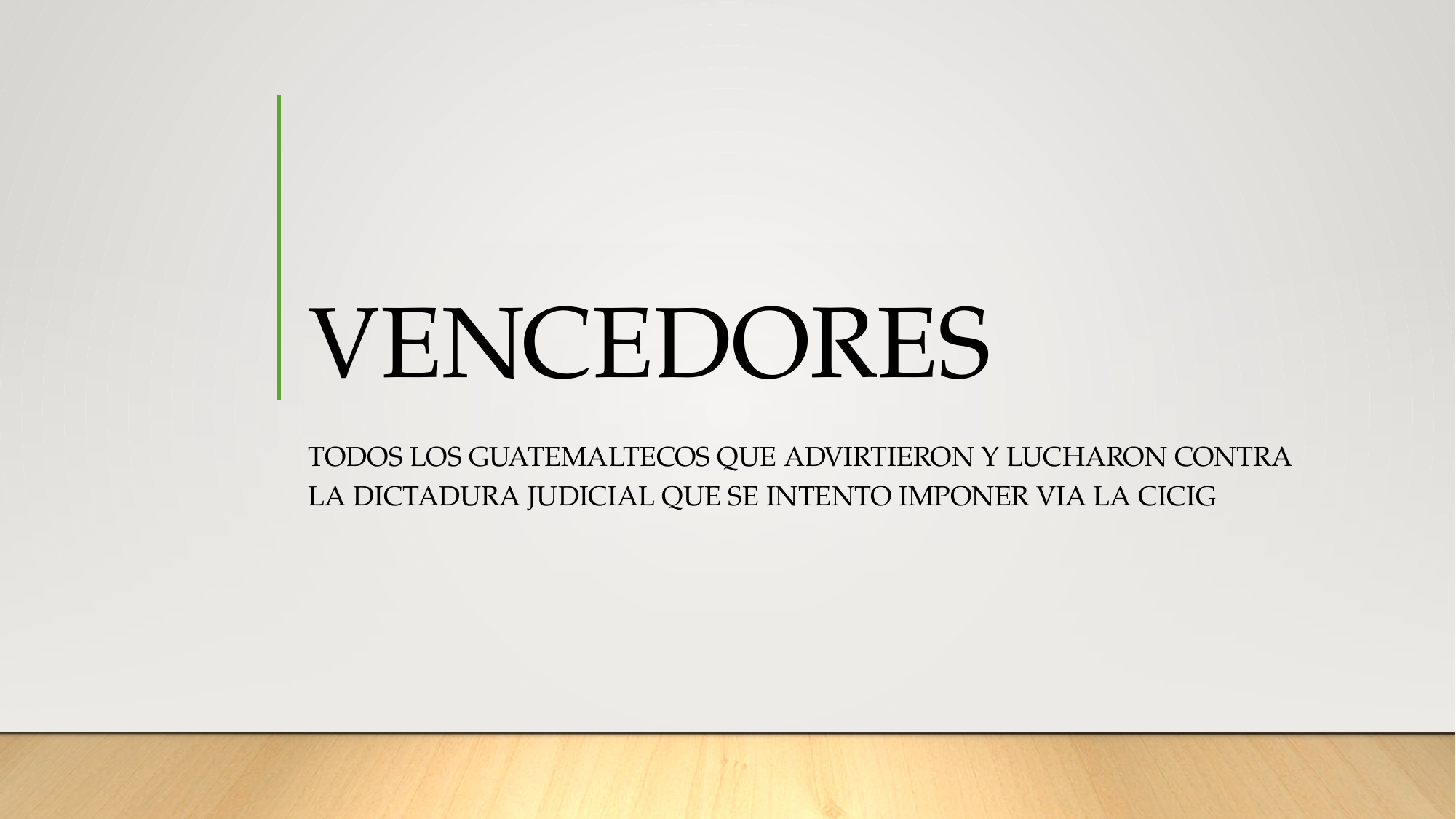

# VENCEDORES
Todos los guatemaltecos que advirtieron y lucharon contra  la dictadura judicial que se intento imponer via la cicig